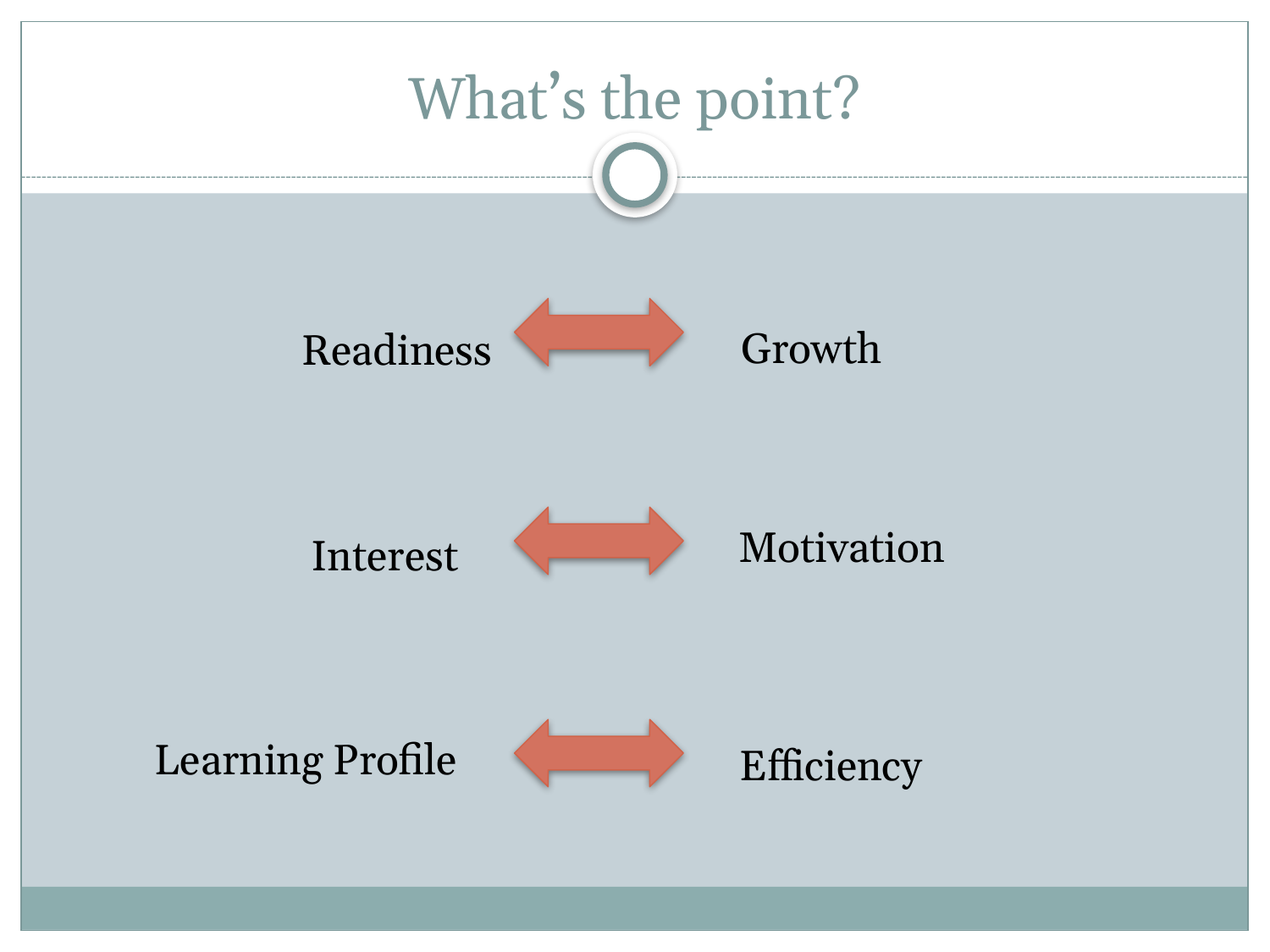

# What’s the point?

Growth
Readiness

Motivation
Interest

Learning Profile
Efficiency